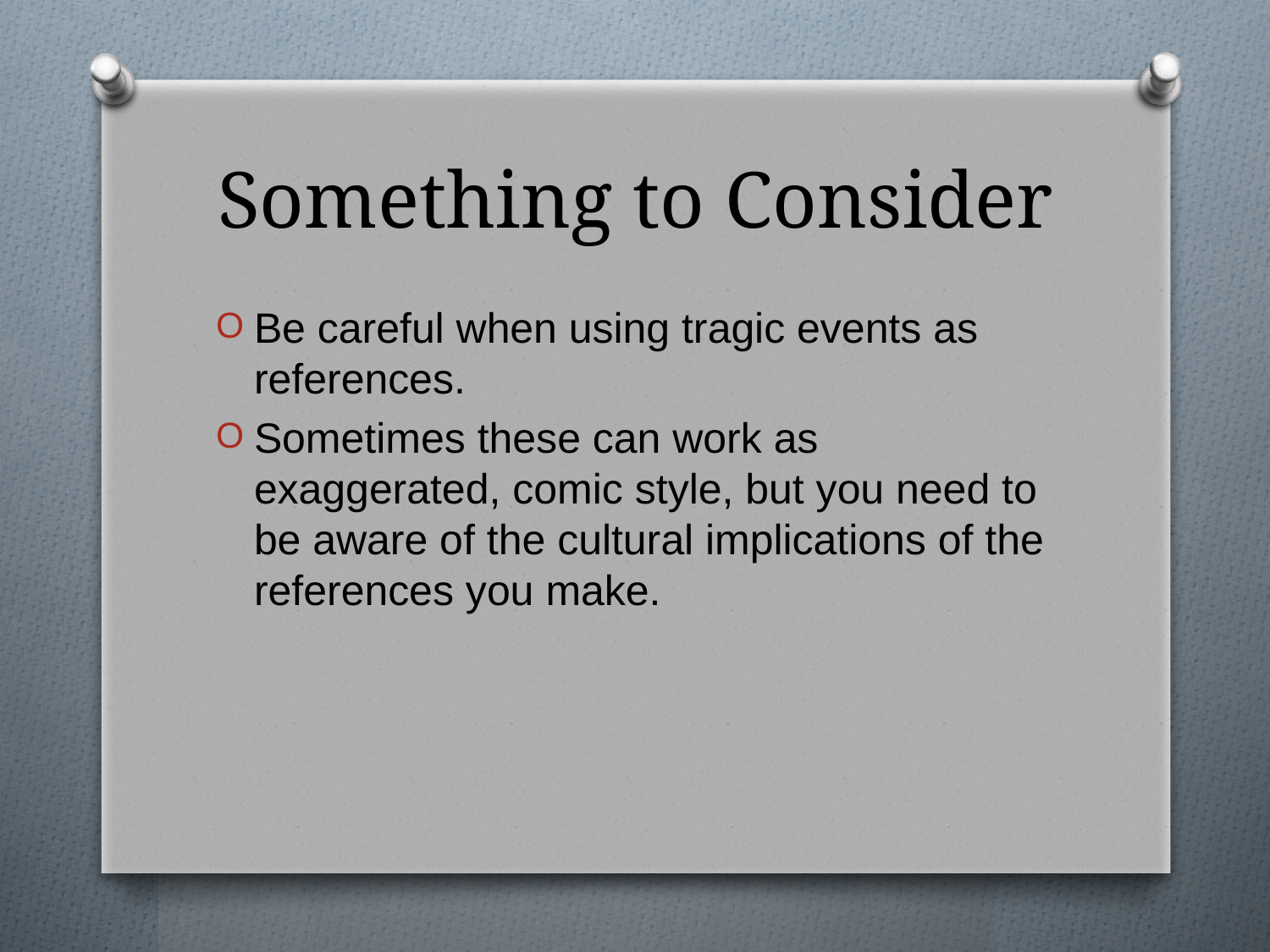

# Something to Consider
Be careful when using tragic events as references.
Sometimes these can work as exaggerated, comic style, but you need to be aware of the cultural implications of the references you make.